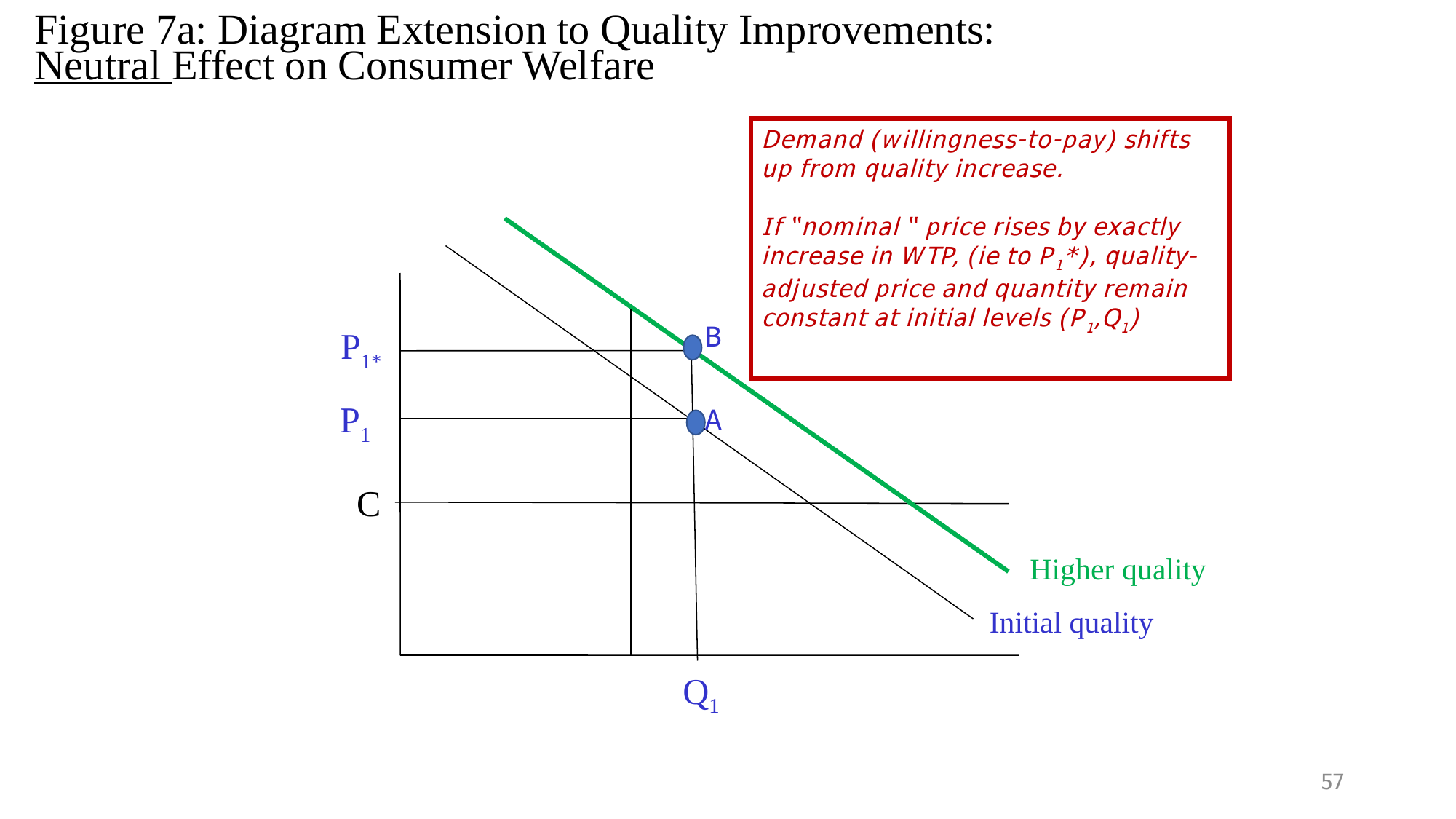

# Figure 7a: Diagram Extension to Quality Improvements: Neutral Effect on Consumer Welfare

Demand (willingness-to-pay) shifts up from quality increase.
If “nominal “ price rises by exactly increase in WTP, (ie to P1*), quality-adjusted price and quantity remain constant at initial levels (P1,Q1)

B
       P1*

   P1
A

C

Higher quality
Initial quality

Q1
57